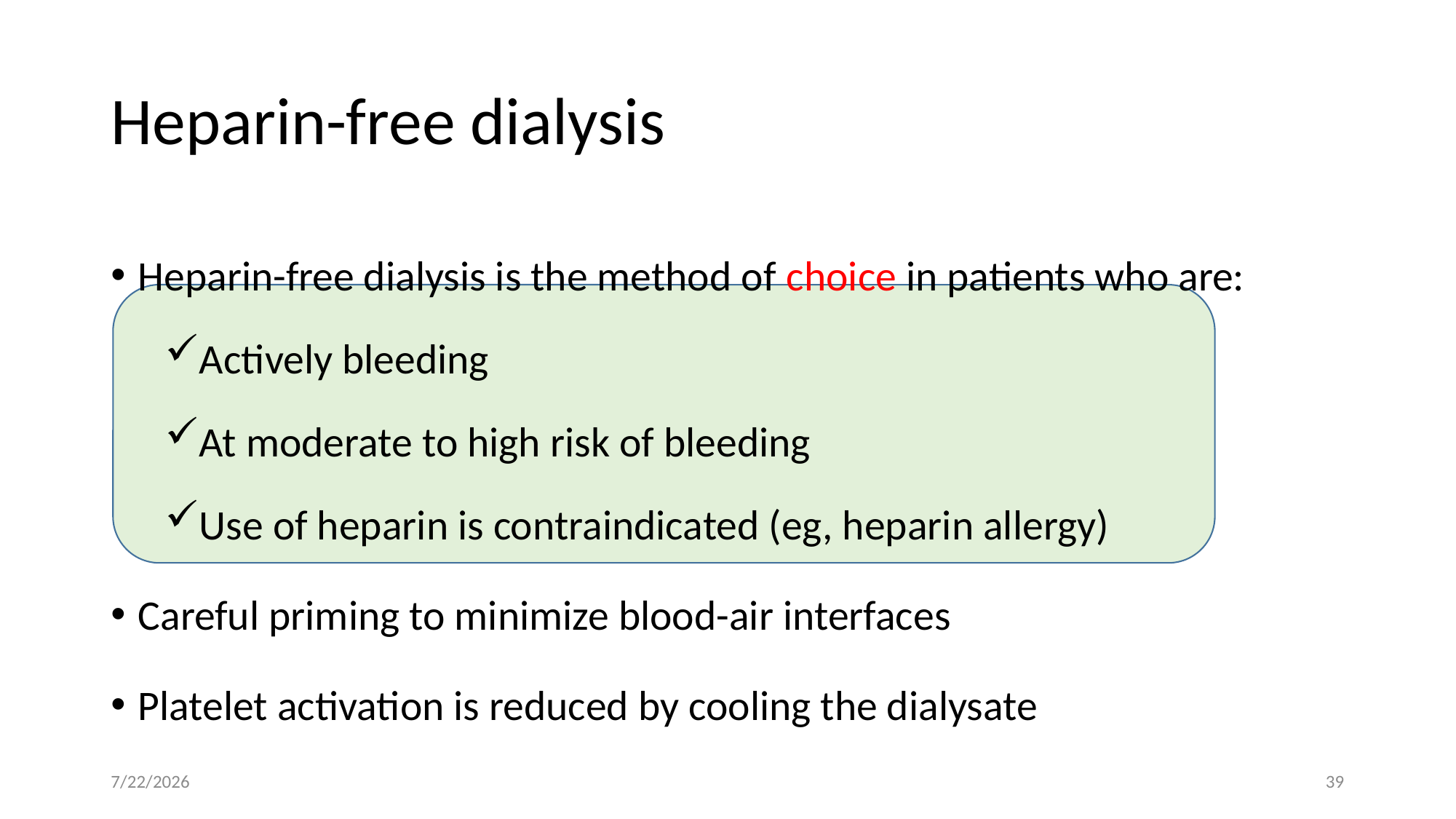

# Heparin-free dialysis
Heparin-free dialysis is the method of choice in patients who are:
Actively bleeding
At moderate to high risk of bleeding
Use of heparin is contraindicated (eg, heparin allergy)
Careful priming to minimize blood-air interfaces
Platelet activation is reduced by cooling the dialysate

7/22/2026
39